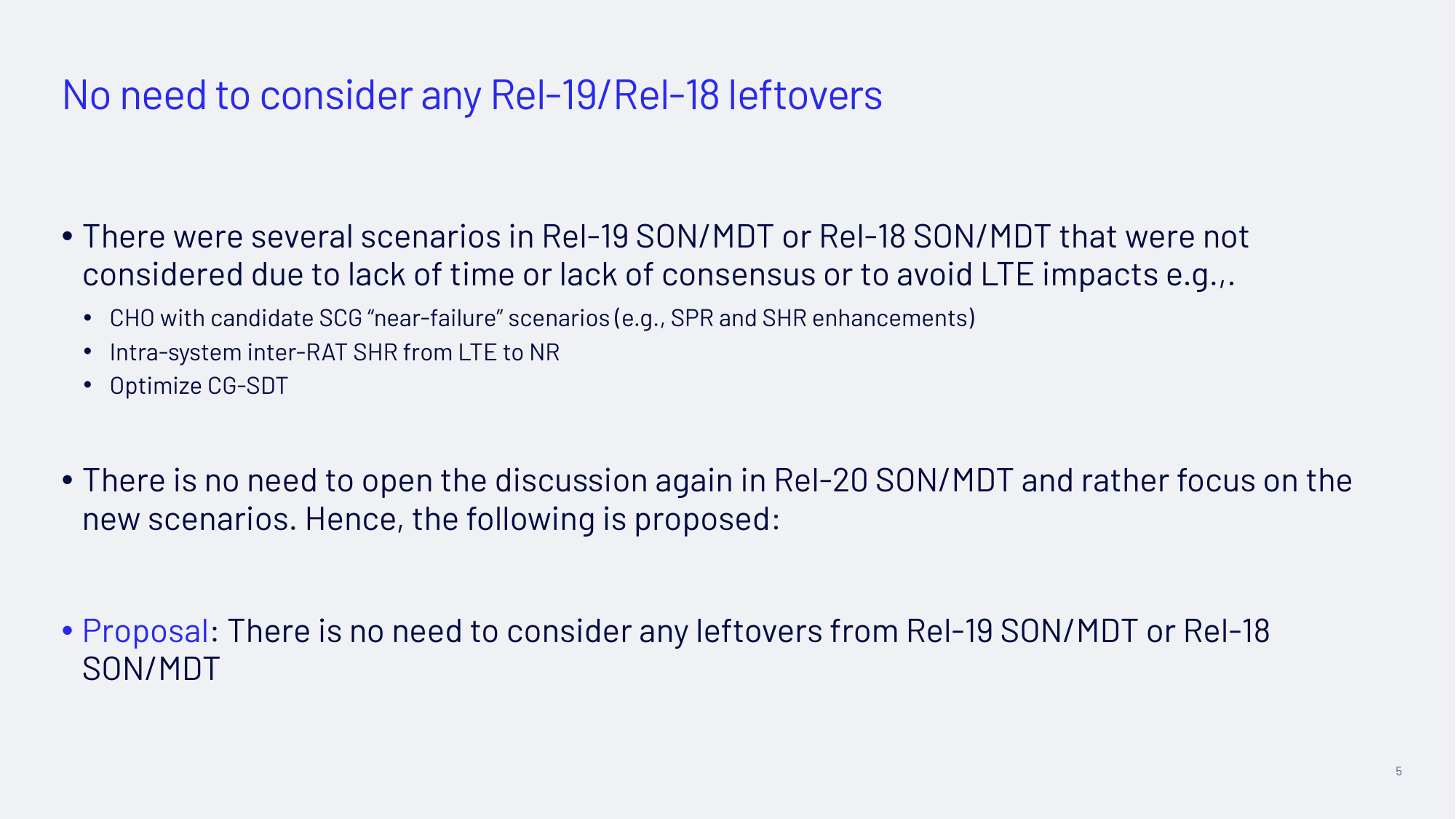

# No need to consider any Rel-19/Rel-18 leftovers

There were several scenarios in Rel-19 SON/MDT or Rel-18 SON/MDT that were not considered due to lack of time or lack of consensus or to avoid LTE impacts e.g.,.
CHO with candidate SCG “near-failure” scenarios (e.g., SPR and SHR enhancements)
Intra-system inter-RAT SHR from LTE to NR
Optimize CG-SDT

There is no need to open the discussion again in Rel-20 SON/MDT and rather focus on the new scenarios. Hence, the following is proposed:

Proposal: There is no need to consider any leftovers from Rel-19 SON/MDT or Rel-18 SON/MDT